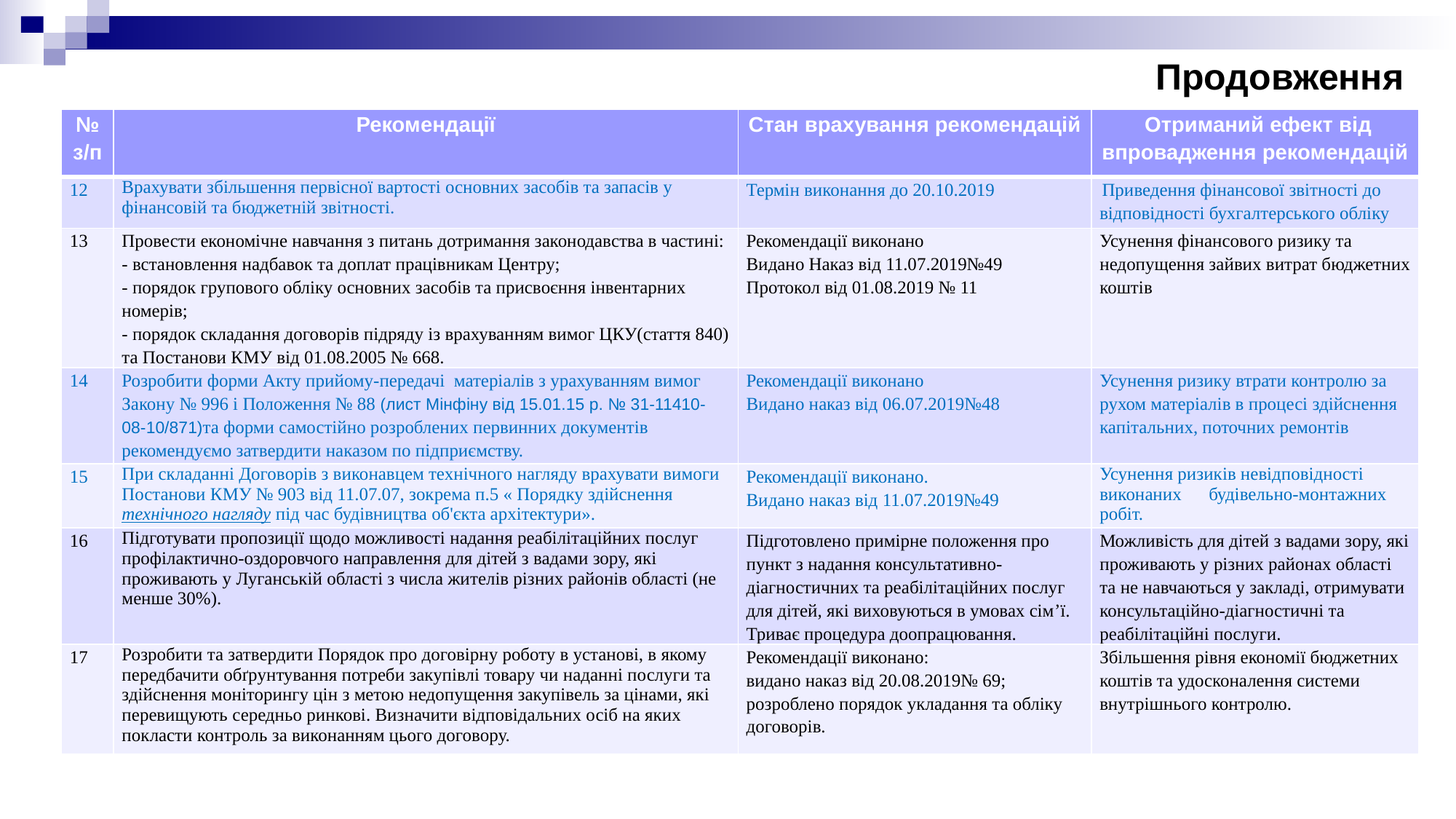

# Продовження
| № з/п | Рекомендації | Стан врахування рекомендацій | Отриманий ефект від впровадження рекомендацій |
| --- | --- | --- | --- |
| 12 | Врахувати збільшення первісної вартості основних засобів та запасів у фінансовій та бюджетній звітності. | Термін виконання до 20.10.2019 | Приведення фінансової звітності до відповідності бухгалтерського обліку |
| 13 | Провести економічне навчання з питань дотримання законодавства в частині: - встановлення надбавок та доплат працівникам Центру; - порядок групового обліку основних засобів та присвоєння інвентарних номерів; - порядок складання договорів підряду із врахуванням вимог ЦКУ(стаття 840) та Постанови КМУ від 01.08.2005 № 668. | Рекомендації виконано Видано Наказ від 11.07.2019№49 Протокол від 01.08.2019 № 11 | Усунення фінансового ризику та недопущення зайвих витрат бюджетних коштів |
| 14 | Розробити форми Акту прийому-передачі матеріалів з урахуванням вимог Закону № 996 і Положення № 88 (лист Мінфіну від 15.01.15 р. № 31-11410-08-10/871)та форми самостійно розроблених первинних документів рекомендуємо затвердити наказом по підприємству. | Рекомендації виконано Видано наказ від 06.07.2019№48 | Усунення ризику втрати контролю за рухом матеріалів в процесі здійснення капітальних, поточних ремонтів |
| 15 | При складанні Договорів з виконавцем технічного нагляду врахувати вимоги Постанови КМУ № 903 від 11.07.07, зокрема п.5 « Порядку здійснення технічного нагляду під час будівництва об'єкта архітектури». | Рекомендації виконано. Видано наказ від 11.07.2019№49 | Усунення ризиків невідповідності виконаних будівельно-монтажних робіт. |
| 16 | Підготувати пропозиції щодо можливості надання реабілітаційних послуг профілактично-оздоровчого направлення для дітей з вадами зору, які проживають у Луганській області з числа жителів різних районів області (не менше 30%). | Підготовлено примірне положення про пункт з надання консультативно-діагностичних та реабілітаційних послуг для дітей, які виховуються в умовах сім’ї. Триває процедура доопрацювання. | Можливість для дітей з вадами зору, які проживають у різних районах області та не навчаються у закладі, отримувати консультаційно-діагностичні та реабілітаційні послуги. |
| 17 | Розробити та затвердити Порядок про договірну роботу в установі, в якому передбачити обґрунтування потреби закупівлі товару чи наданні послуги та здійснення моніторингу цін з метою недопущення закупівель за цінами, які перевищують середньо ринкові. Визначити відповідальних осіб на яких покласти контроль за виконанням цього договору. | Рекомендації виконано: видано наказ від 20.08.2019№ 69; розроблено порядок укладання та обліку договорів. | Збільшення рівня економії бюджетних коштів та удосконалення системи внутрішнього контролю. |